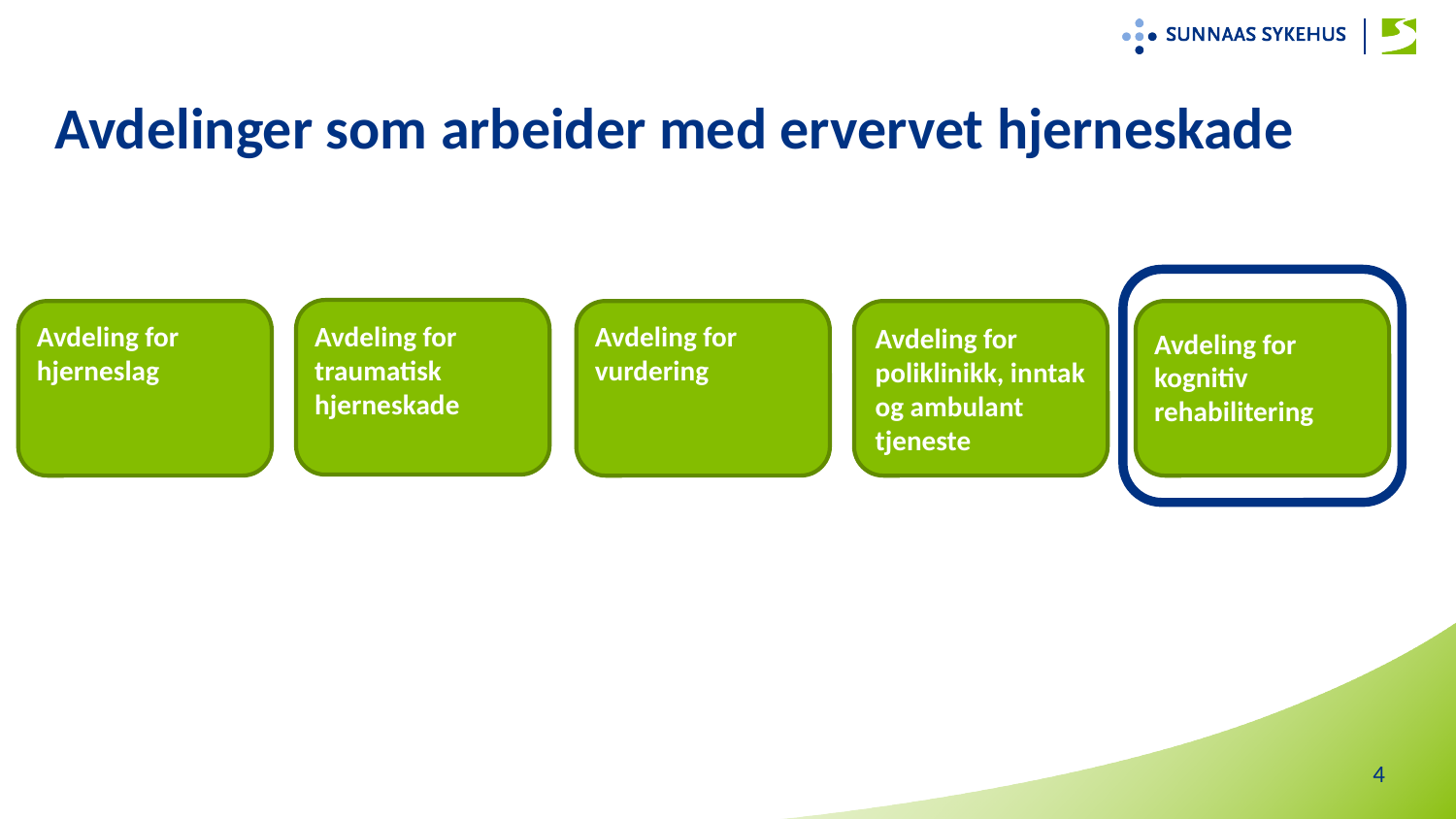

# Avdelinger som arbeider med ervervet hjerneskade

Avdeling for traumatisk hjerneskade
Avdeling for hjerneslag
Avdeling for vurdering
Avdeling for poliklinikk, inntak og ambulant tjeneste
Avdeling for kognitiv rehabilitering
4